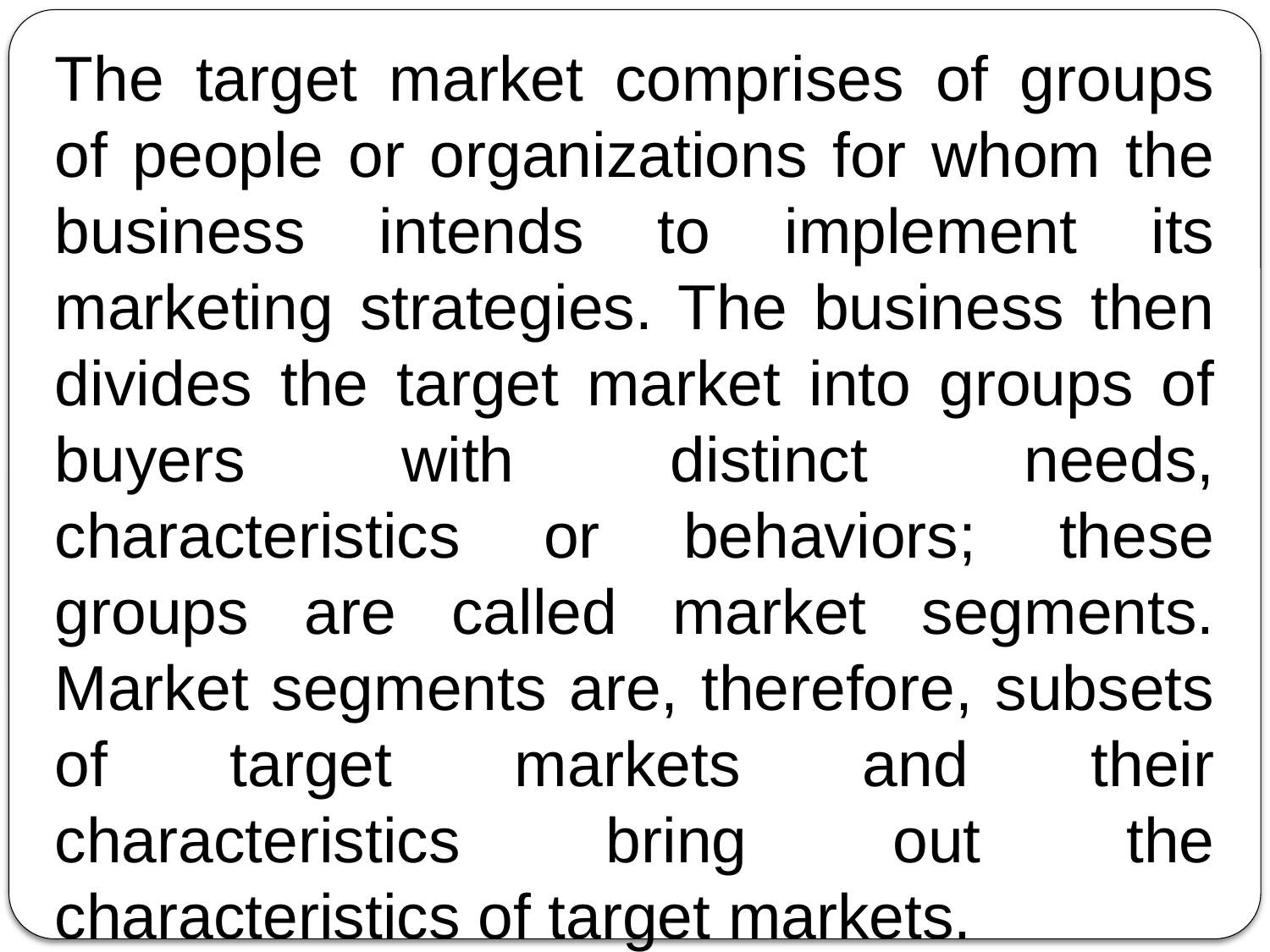

The target market comprises of groups of people or organizations for whom the business intends to implement its marketing strategies. The business then divides the target market into groups of buyers with distinct needs, characteristics or behaviors; these groups are called market segments. Market segments are, therefore, subsets of target markets and their characteristics bring out the characteristics of target markets.